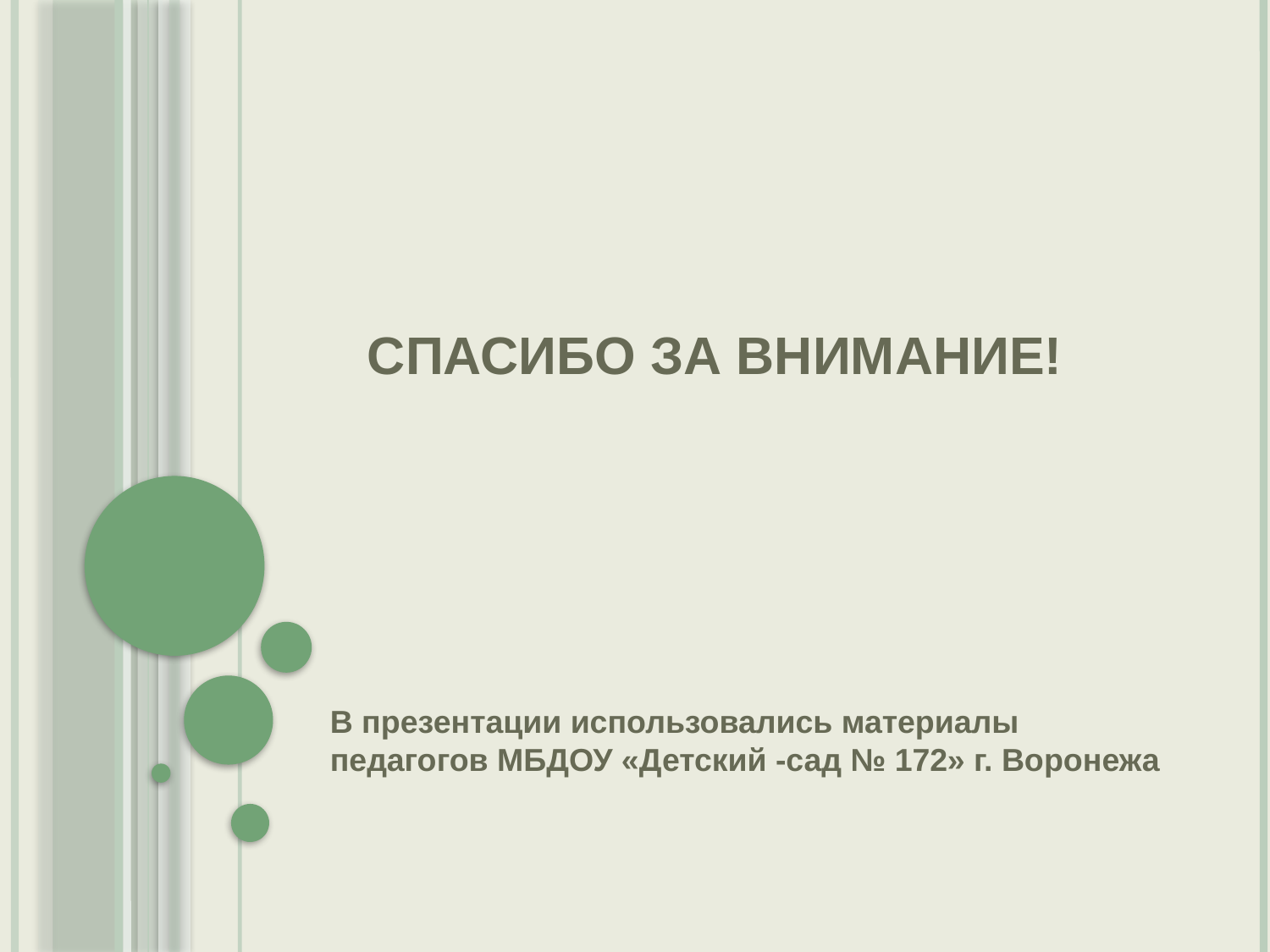

# СПАСИБО ЗА ВНИМАНИЕ!
В презентации использовались материалы педагогов МБДОУ «Детский -сад № 172» г. Воронежа